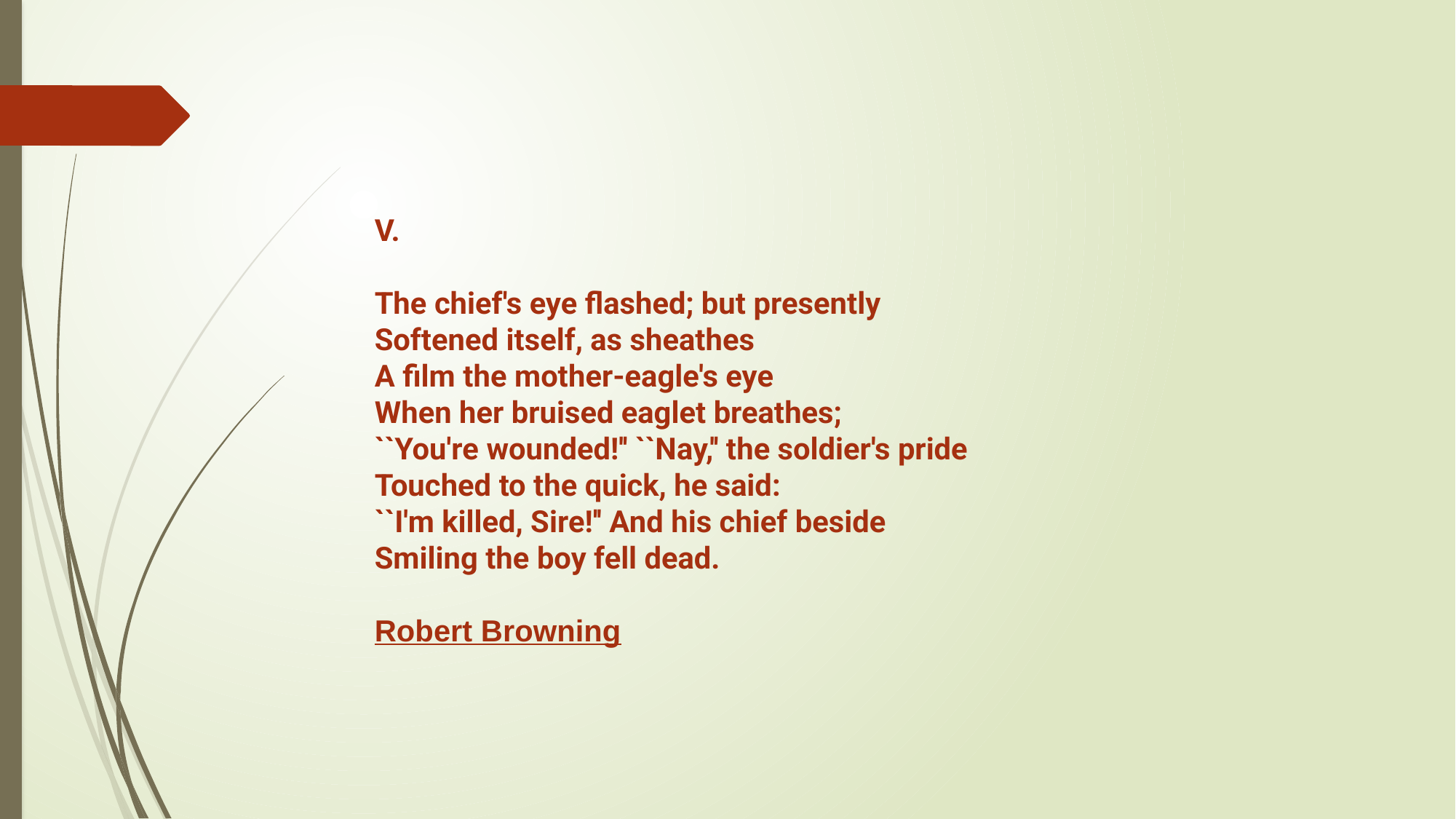

V.
The chief's eye flashed; but presently
Softened itself, as sheathes
A film the mother-eagle's eye
When her bruised eaglet breathes;
``You're wounded!'' ``Nay,'' the soldier's pride
Touched to the quick, he said:
``I'm killed, Sire!'' And his chief beside
Smiling the boy fell dead.
Robert Browning